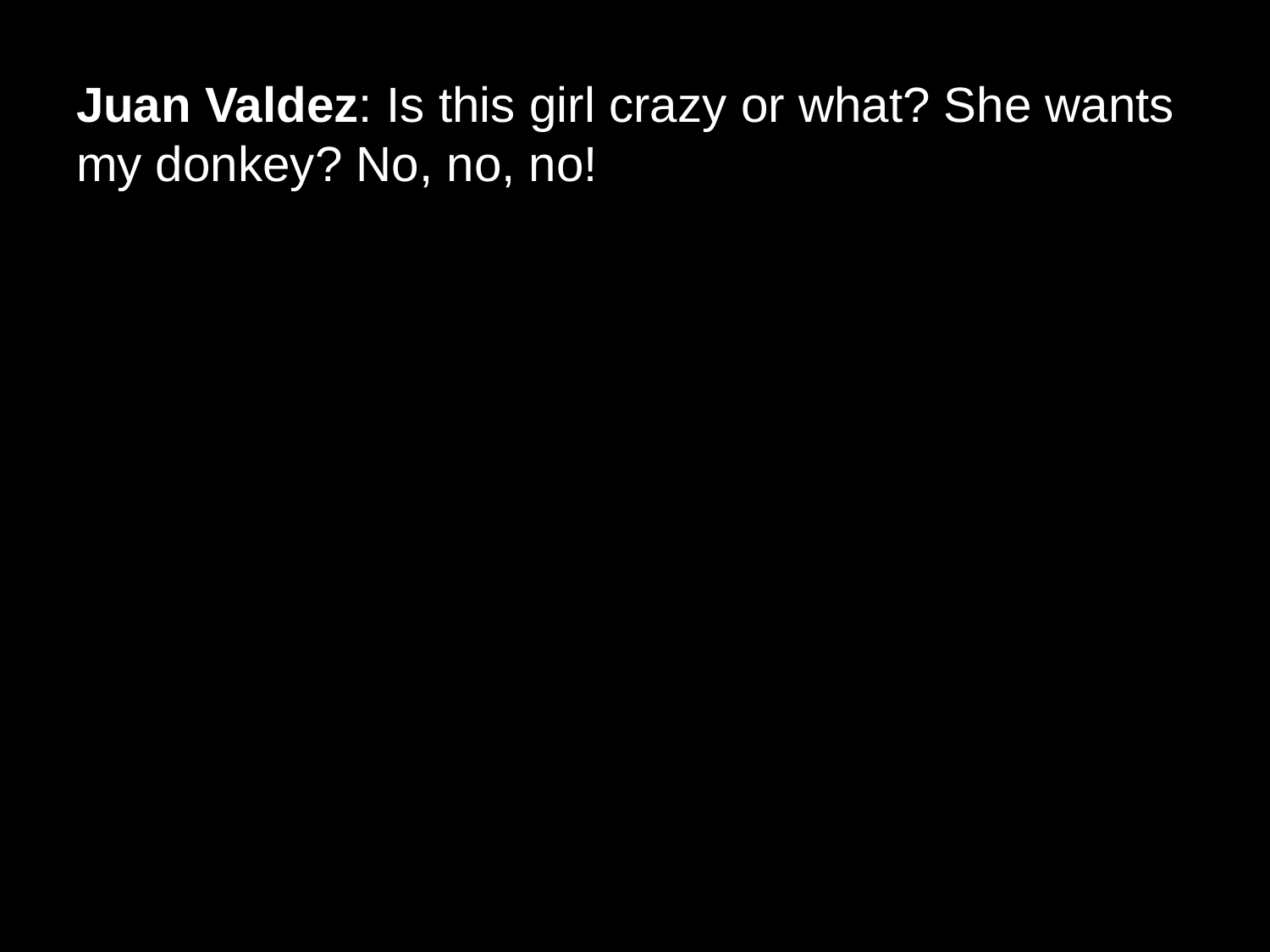

# Juan Valdez: Is this girl crazy or what? She wants my donkey? No, no, no!